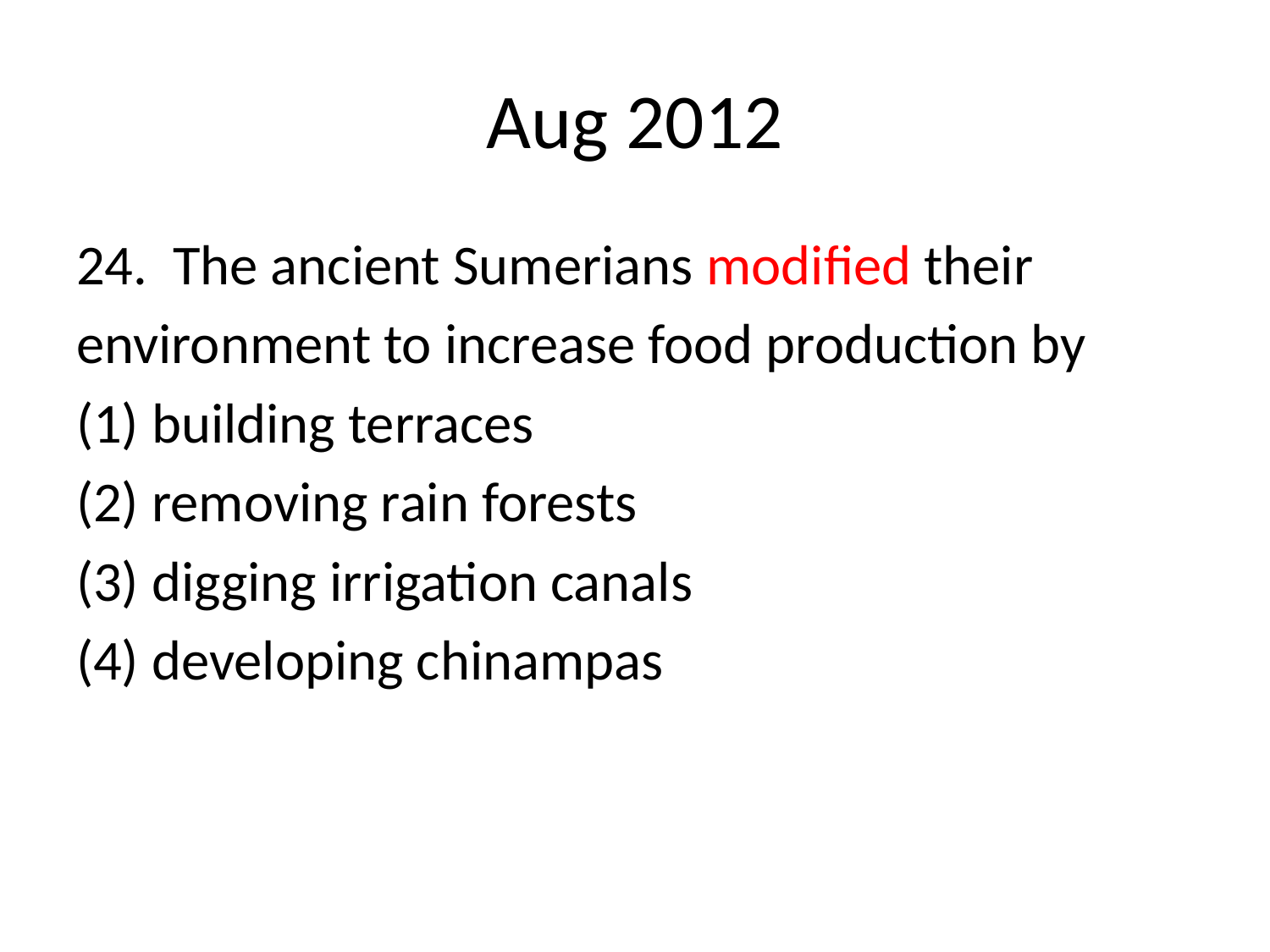

# Aug 2012
24.  The ancient Sumerians modified their
environment to increase food production by
(1) building terraces
(2) removing rain forests
(3) digging irrigation canals
(4) developing chinampas